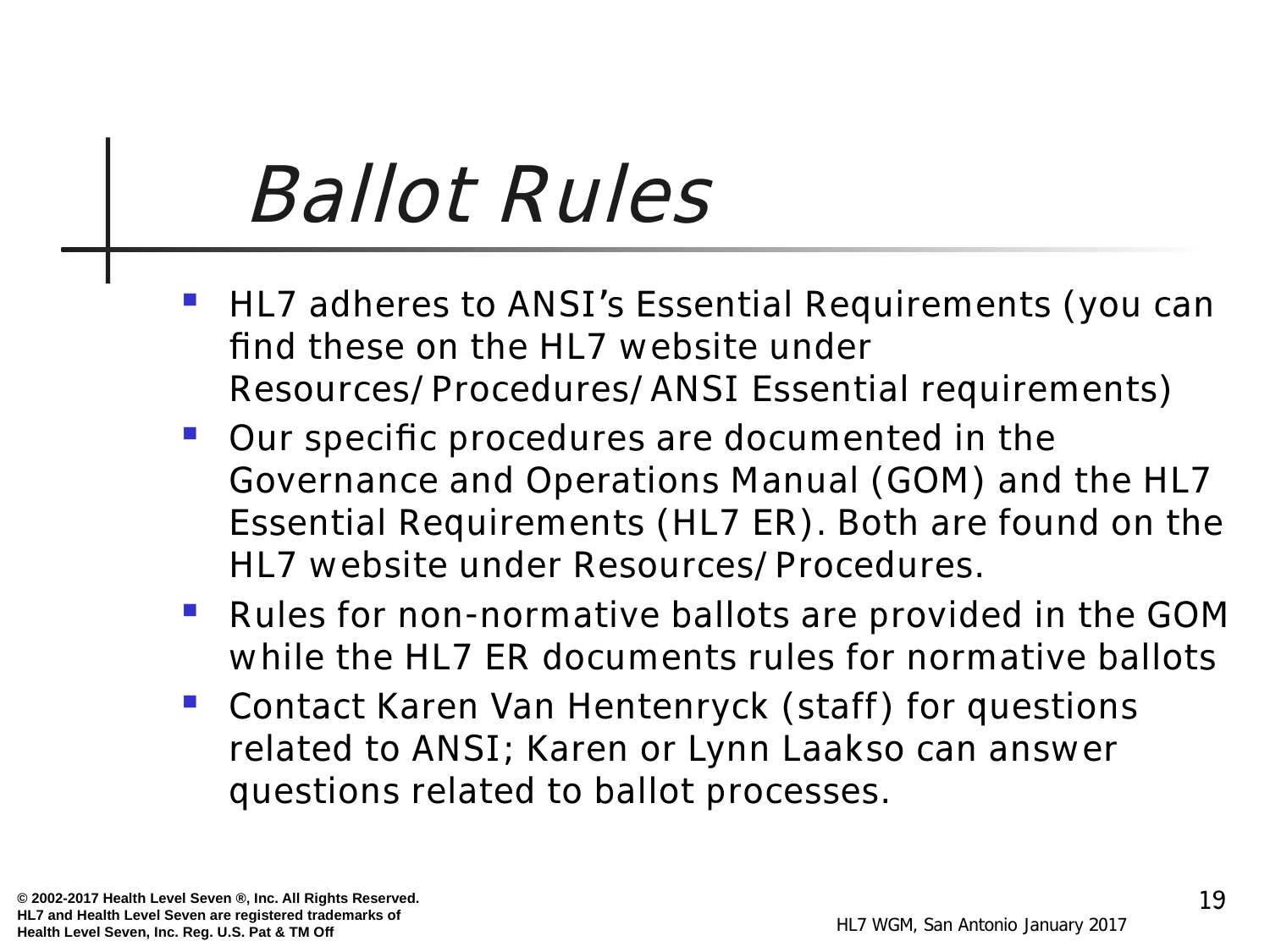

# Ballot Rules
HL7 adheres to ANSI’s Essential Requirements (you can find these on the HL7 website under Resources/Procedures/ANSI Essential requirements)
Our specific procedures are documented in the Governance and Operations Manual (GOM) and the HL7 Essential Requirements (HL7 ER). Both are found on the HL7 website under Resources/Procedures.
Rules for non-normative ballots are provided in the GOM while the HL7 ER documents rules for normative ballots
Contact Karen Van Hentenryck (staff) for questions related to ANSI; Karen or Lynn Laakso can answer questions related to ballot processes.
19